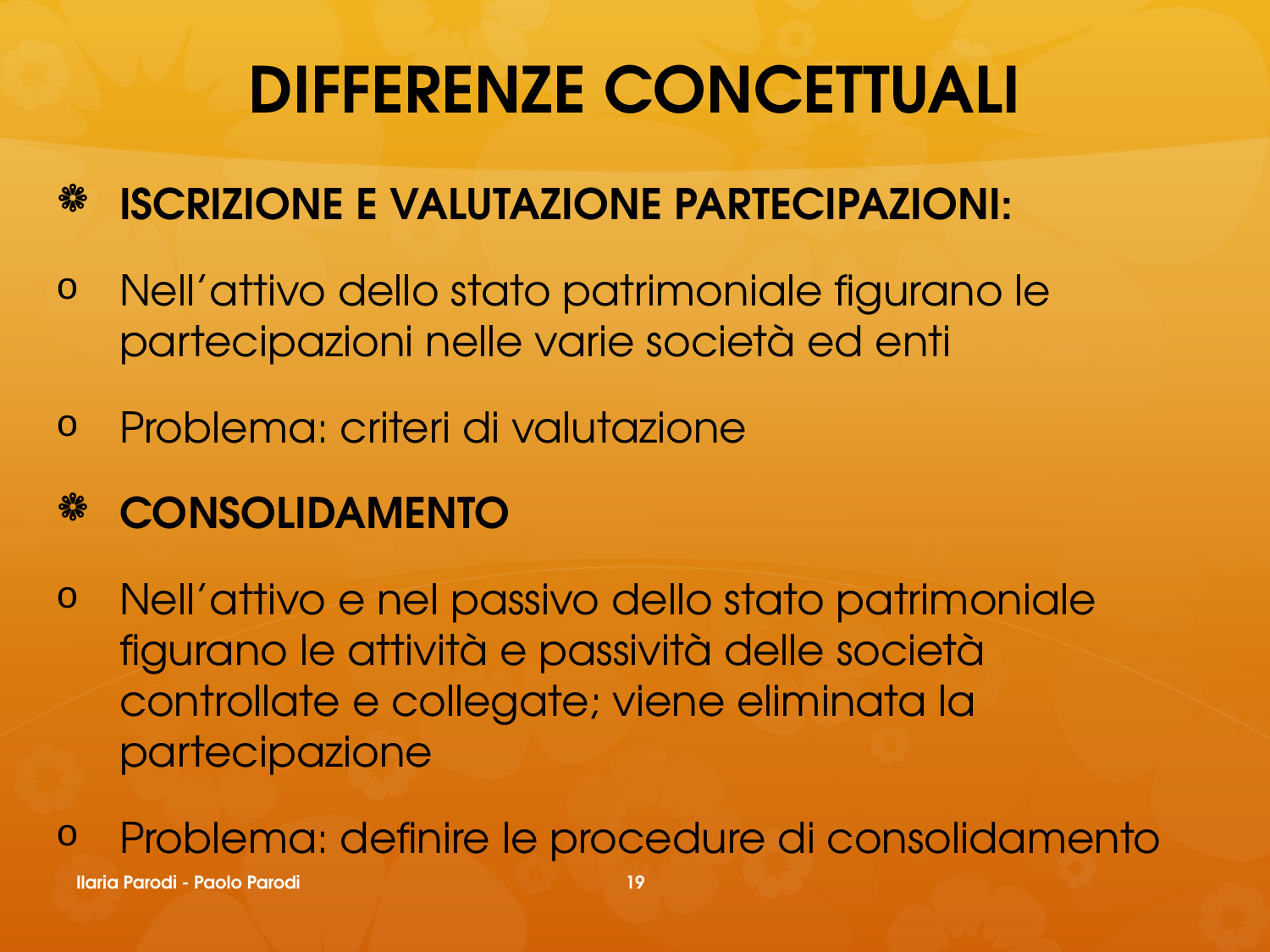

# DIFFERENZE CONCETTUALI
ISCRIZIONE E VALUTAZIONE PARTECIPAZIONI:
Nell’attivo dello stato patrimoniale figurano le partecipazioni nelle varie società ed enti
Problema: criteri di valutazione
CONSOLIDAMENTO
Nell’attivo e nel passivo dello stato patrimoniale figurano le attività e passività delle società controllate e collegate; viene eliminata la partecipazione
Problema: definire le procedure di consolidamento
Ilaria Parodi - Paolo Parodi
19